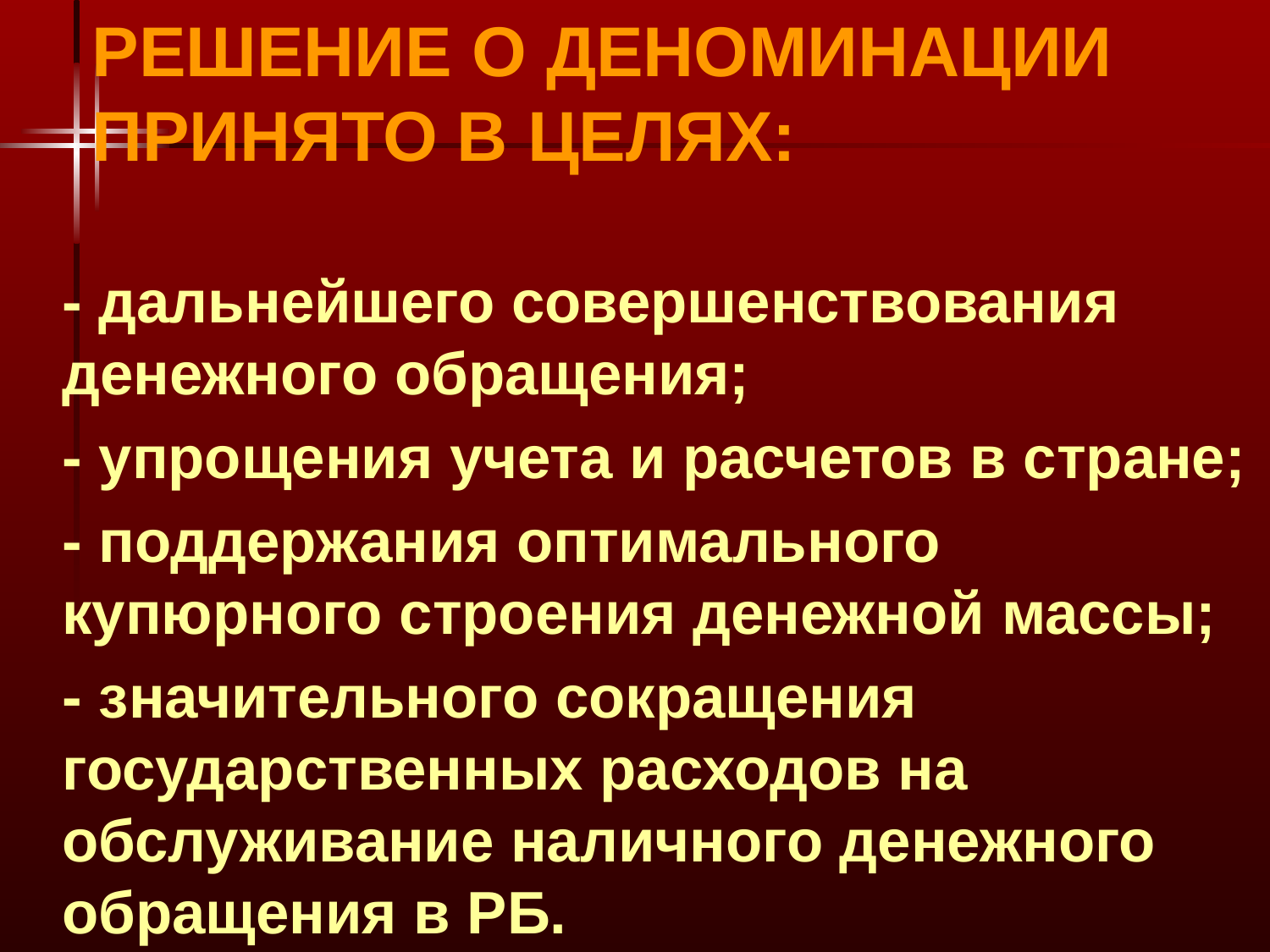

# Решение о деноминации принято в целях:
- дальнейшего совершенствования денежного обращения;
- упрощения учета и расчетов в стране;
- поддержания оптимального купюрного строения денежной массы;
- значительного сокращения государственных расходов на обслуживание наличного денежного обращения в РБ.